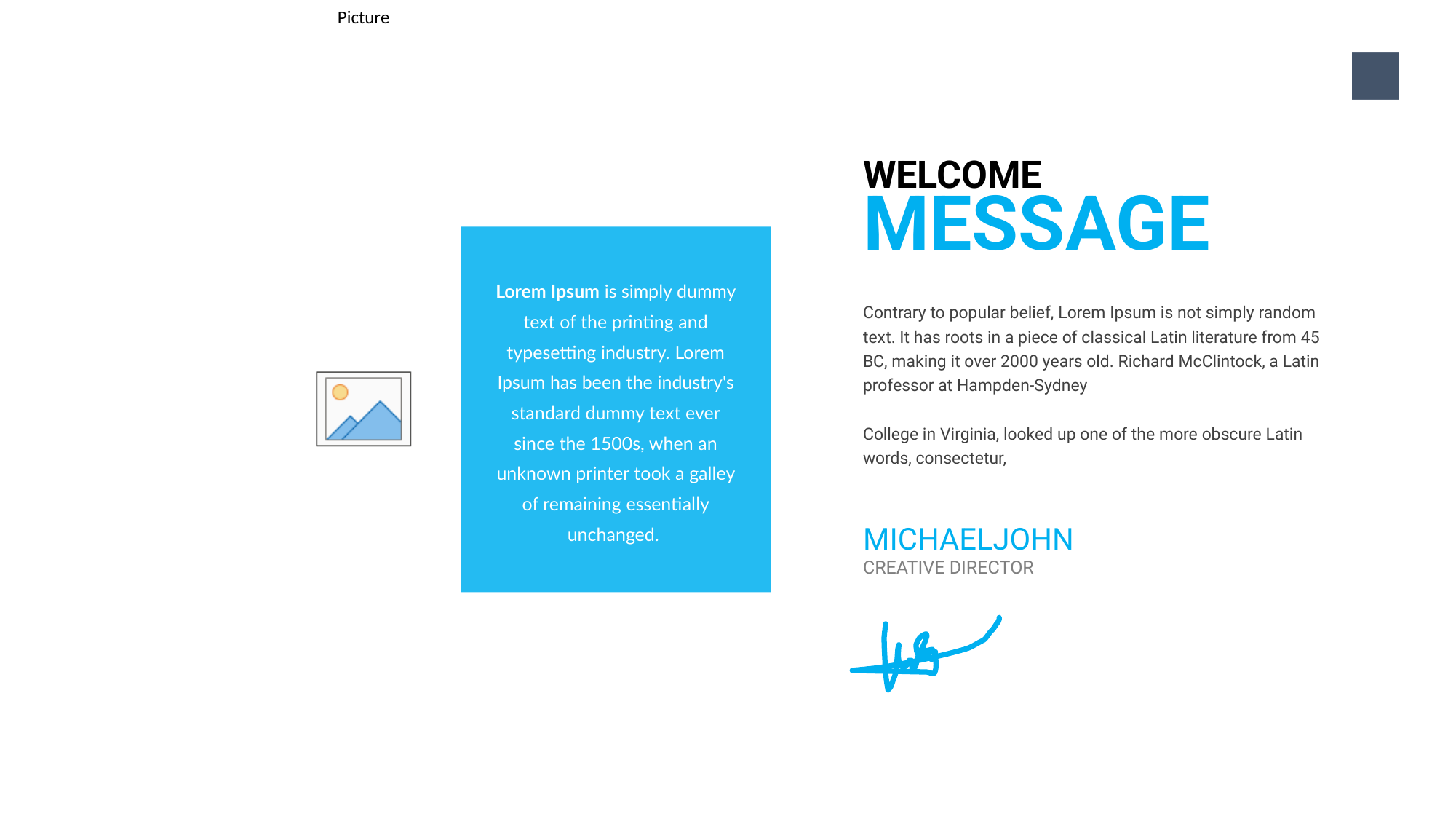

3
WELCOME MESSAGE

Lorem Ipsum is simply dummy text of the printing and typesetting industry. Lorem Ipsum has been the industry's standard dummy text ever since the 1500s, when an unknown printer took a galley of remaining essentially unchanged.
Contrary to popular belief, Lorem Ipsum is not simply random text. It has roots in a piece of classical Latin literature from 45 BC, making it over 2000 years old. Richard McClintock, a Latin professor at Hampden-Sydney

College in Virginia, looked up one of the more obscure Latin words, consectetur,
MICHAELJOHN
CREATIVE DIRECTOR